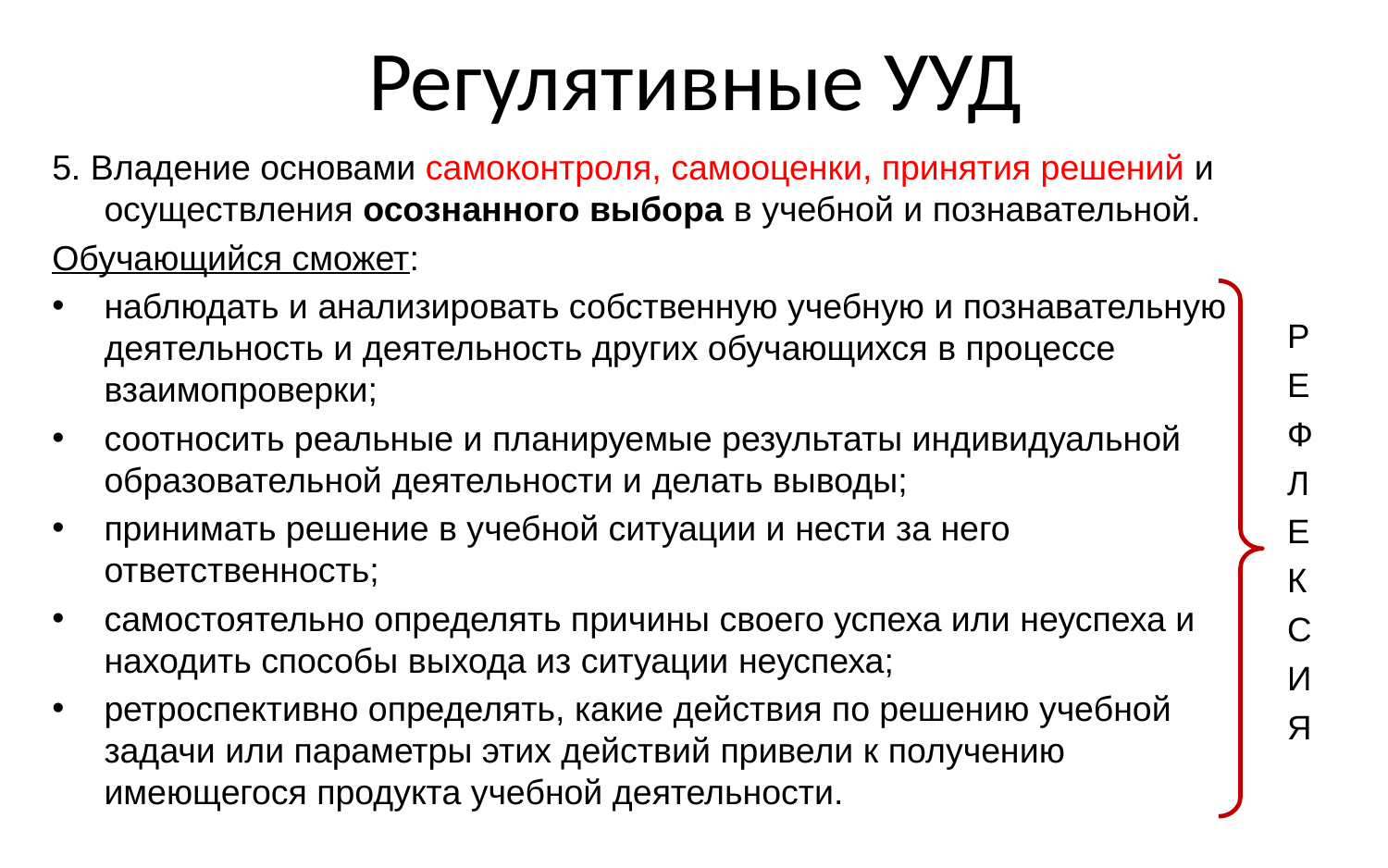

# Регулятивные УУД
5. Владение основами самоконтроля, самооценки, принятия решений и осуществления осознанного выбора в учебной и познавательной.
Обучающийся сможет:
наблюдать и анализировать собственную учебную и познавательную деятельность и деятельность других обучающихся в процессе взаимопроверки;
соотносить реальные и планируемые результаты индивидуальной образовательной деятельности и делать выводы;
принимать решение в учебной ситуации и нести за него ответственность;
самостоятельно определять причины своего успеха или неуспеха и находить способы выхода из ситуации неуспеха;
ретроспективно определять, какие действия по решению учебной задачи или параметры этих действий привели к получению имеющегося продукта учебной деятельности.

Р
Е
Ф
Л
Е
К
С
И
Я